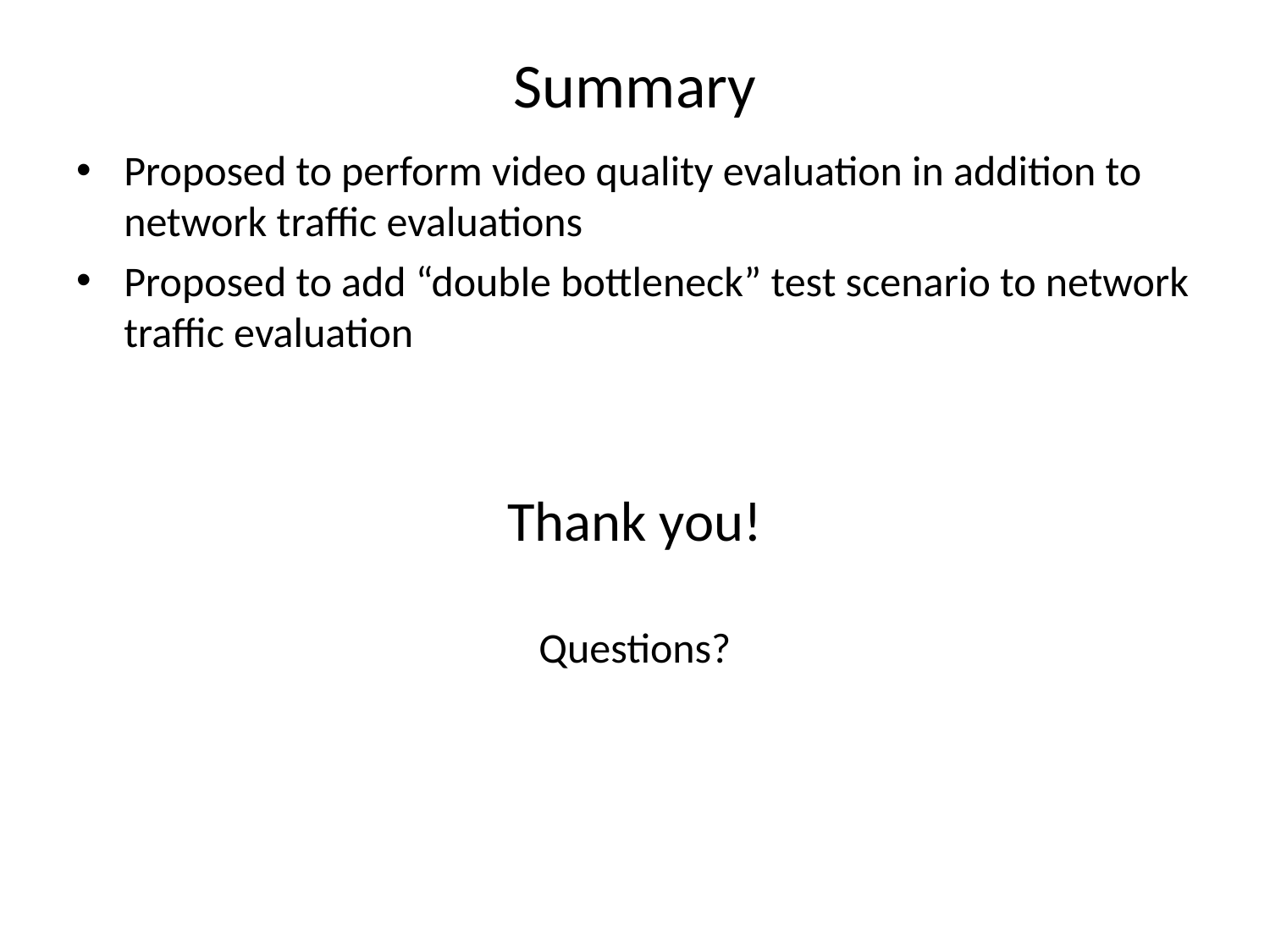

# Summary
Proposed to perform video quality evaluation in addition to network traffic evaluations
Proposed to add “double bottleneck” test scenario to network traffic evaluation

Thank you!

Questions?